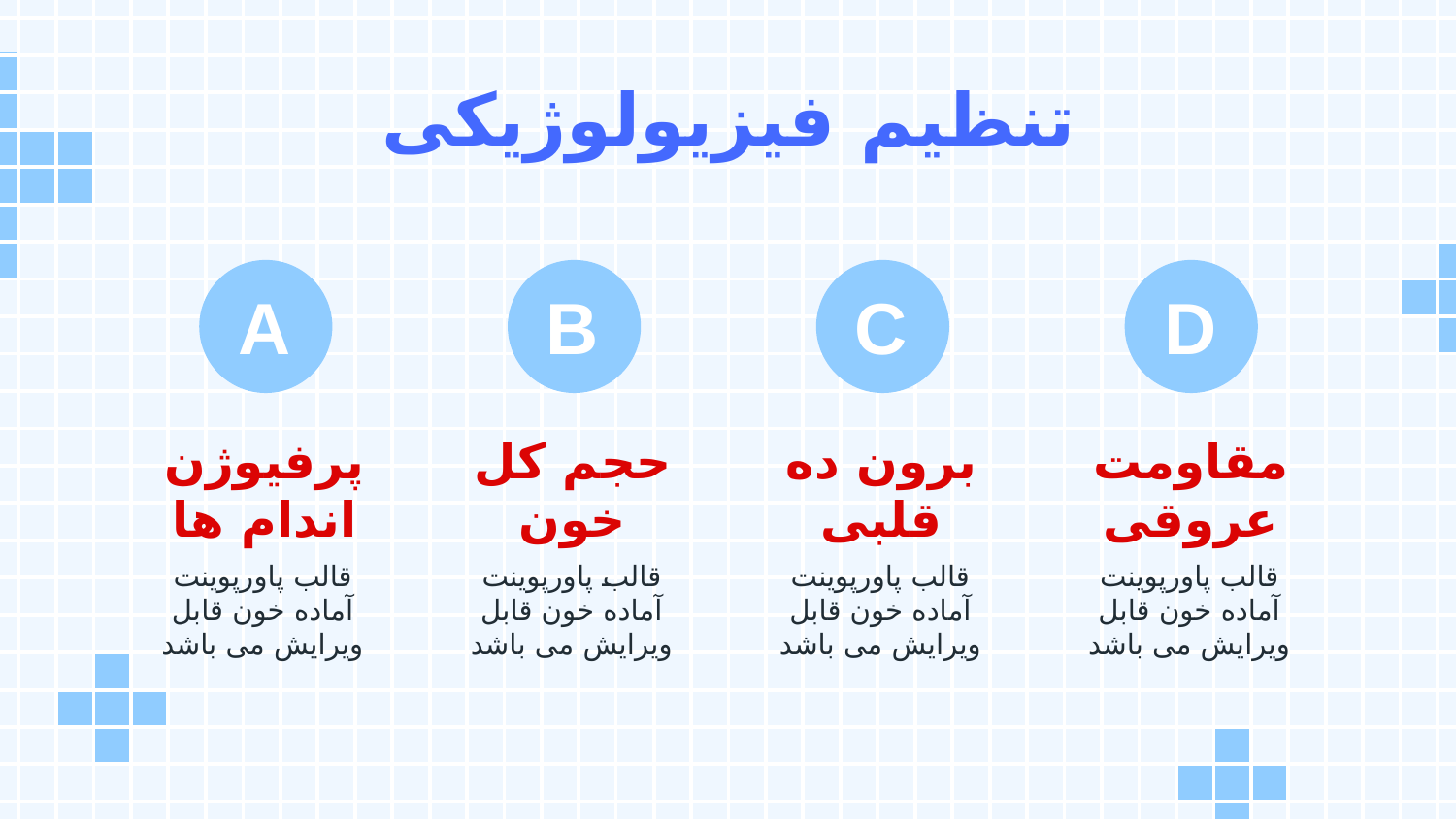

تنظیم فیزیولوژیکی

A
B
C
D
پرفیوژن اندام ها
حجم کل خون
# برون ده قلبی
مقاومت عروقی
قالب پاورپوینت آماده خون قابل ویرایش می باشد
قالب پاورپوینت آماده خون قابل ویرایش می باشد
قالب پاورپوینت آماده خون قابل ویرایش می باشد
قالب پاورپوینت آماده خون قابل ویرایش می باشد